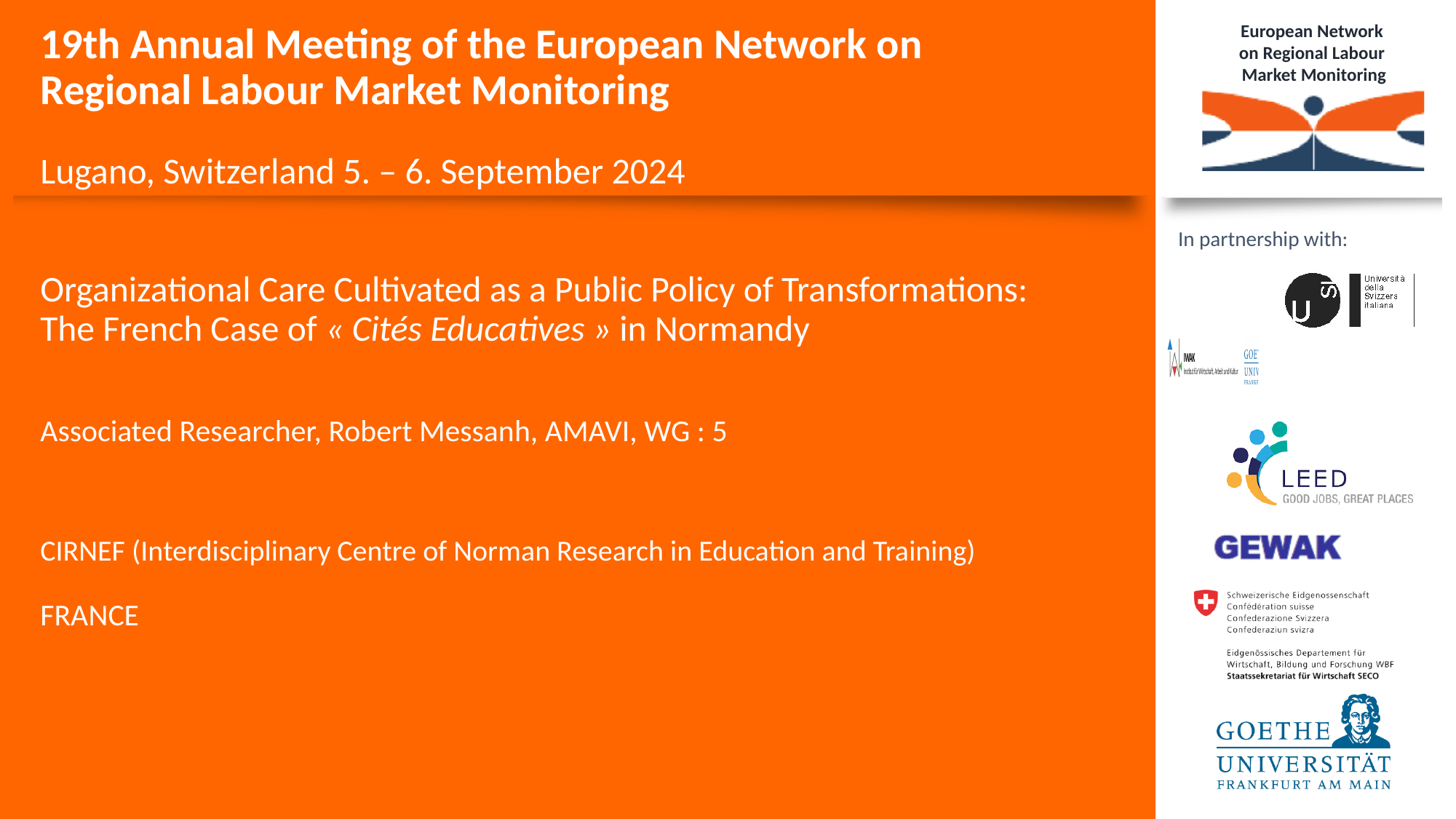

Organizational Care Cultivated as a Public Policy of Transformations: The French Case of « Cités Educatives » in Normandy

Associated Researcher, Robert Messanh, AMAVI, WG : 5
CIRNEF (Interdisciplinary Centre of Norman Research in Education and Training)
FRANCE